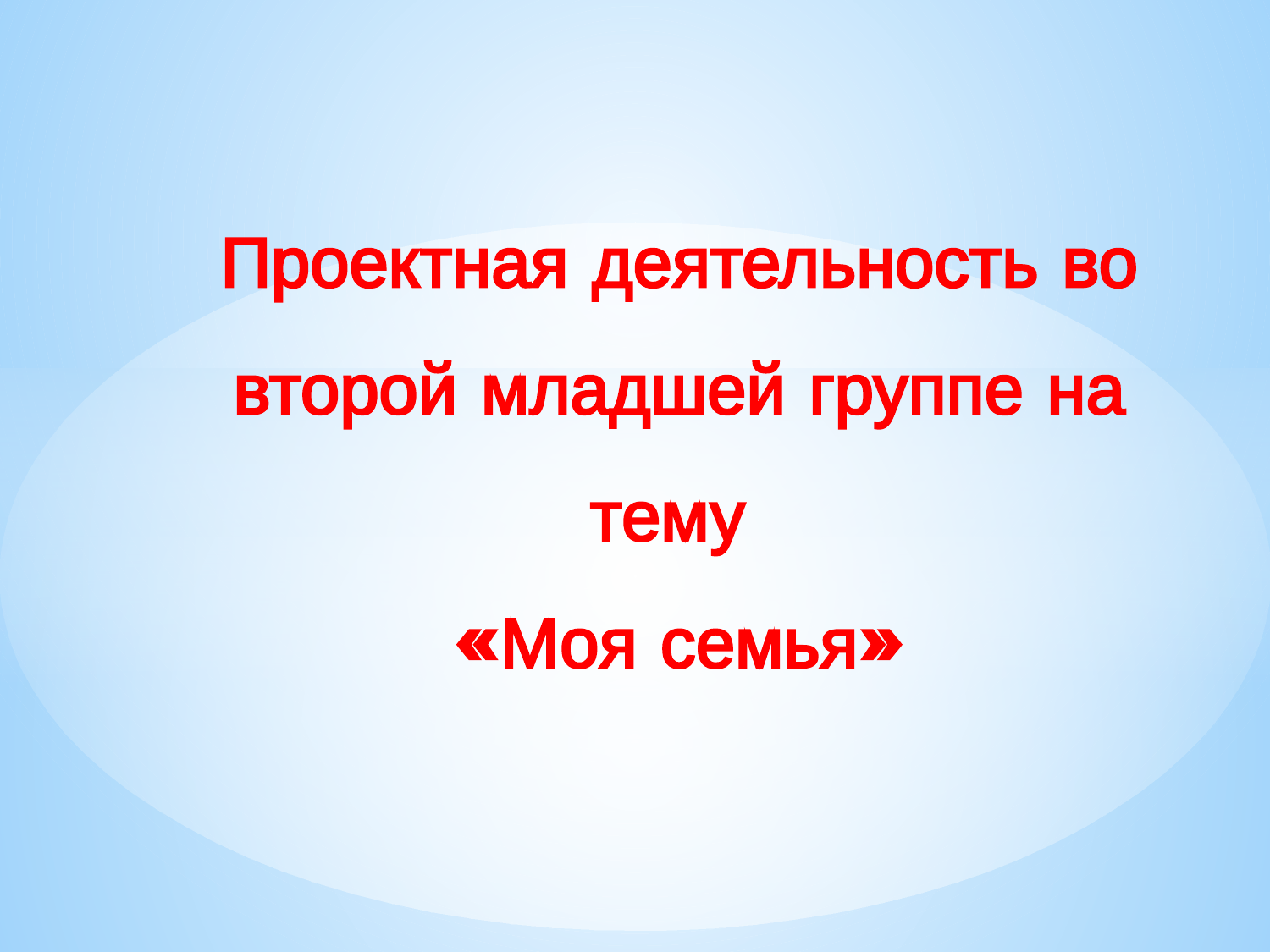

# Проектная деятельность во второй младшей группе на тему «Моя семья»